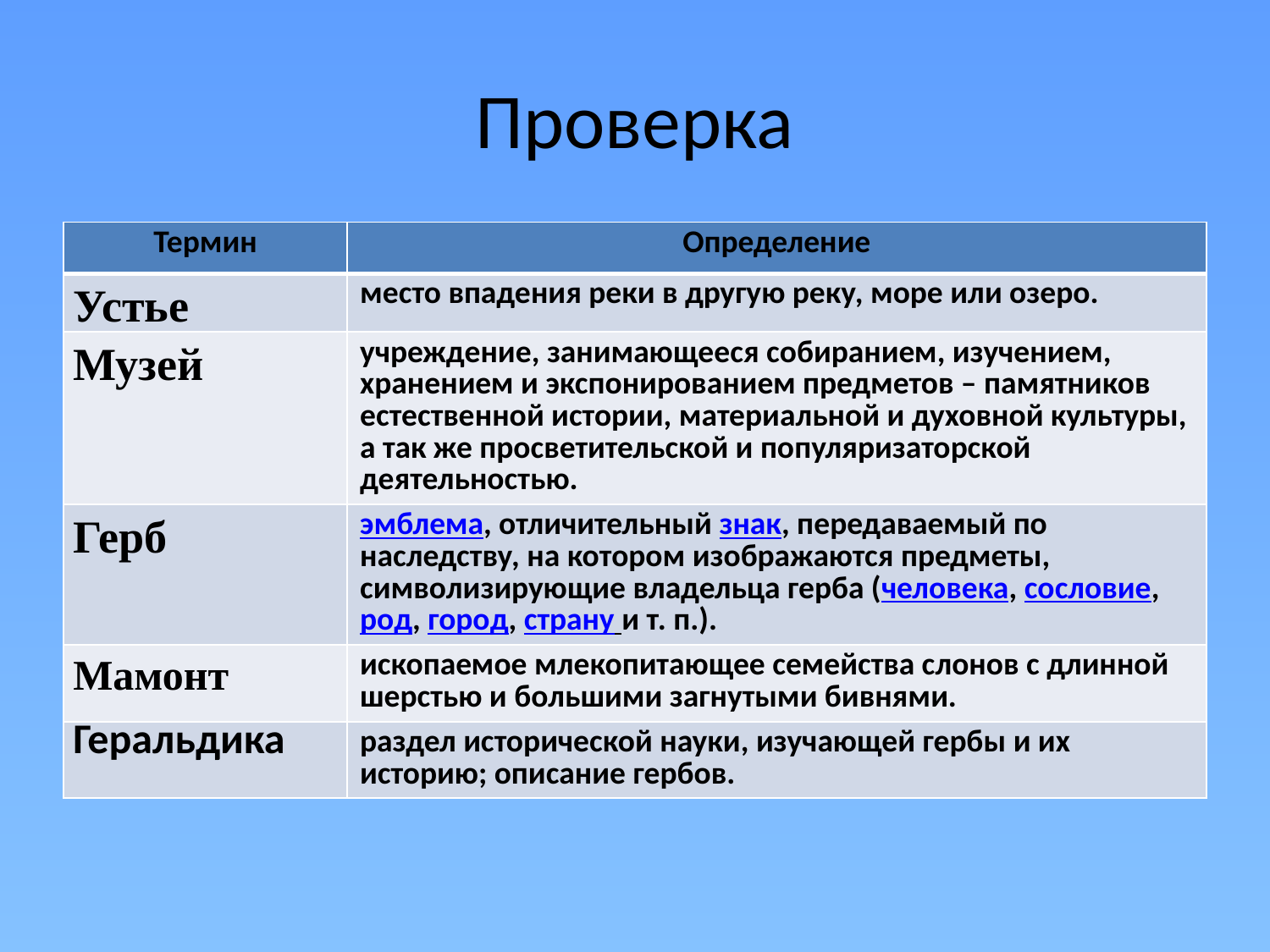

# Проверка
| Термин | Определение |
| --- | --- |
| Устье | место впадения реки в другую реку, море или озеро. |
| Музей | учреждение, занимающееся собиранием, изучением, хранением и экспонированием предметов – памятников естественной истории, материальной и духовной культуры, а так же просветительской и популяризаторской деятельностью. |
| Герб | эмблема, отличительный знак, передаваемый по наследству, на котором изображаются предметы, символизирующие владельца герба (человека, сословие, род, город, страну и т. п.). |
| Мамонт | ископаемое млекопитающее семейства слонов с длинной шерстью и большими загнутыми бивнями. |
| Геральдика | раздел исторической науки, изучающей гербы и их историю; описание гербов. |